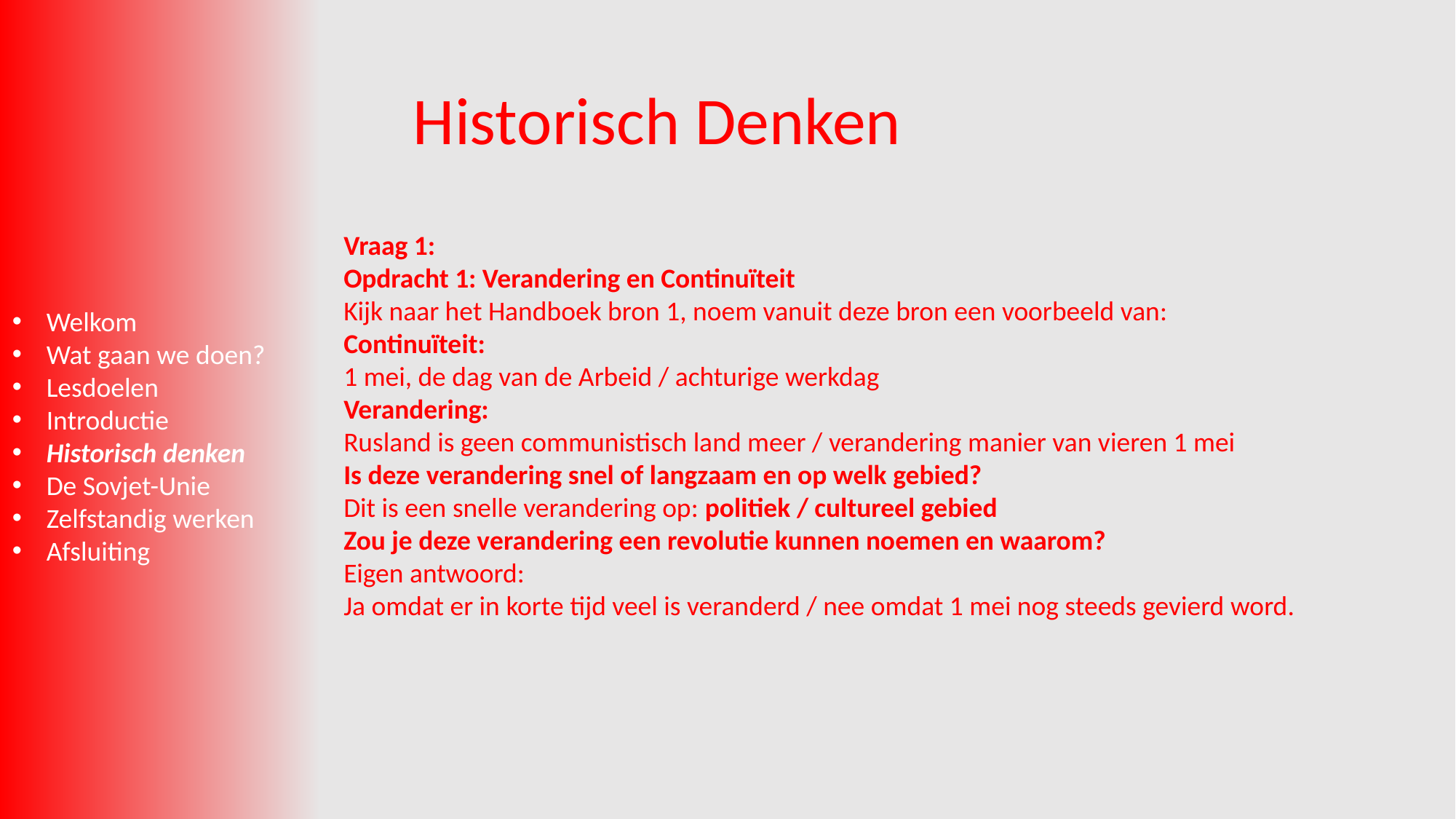

# Historisch Denken
Vraag 1:
Opdracht 1: Verandering en Continuïteit
Kijk naar het Handboek bron 1, noem vanuit deze bron een voorbeeld van:
Continuïteit:
1 mei, de dag van de Arbeid / achturige werkdag
Verandering:
Rusland is geen communistisch land meer / verandering manier van vieren 1 mei
Is deze verandering snel of langzaam en op welk gebied?
Dit is een snelle verandering op: politiek / cultureel gebied
Zou je deze verandering een revolutie kunnen noemen en waarom?
Eigen antwoord:
Ja omdat er in korte tijd veel is veranderd / nee omdat 1 mei nog steeds gevierd word.

Welkom
Wat gaan we doen?
Lesdoelen
Introductie
Historisch denken
De Sovjet-Unie
Zelfstandig werken
Afsluiting